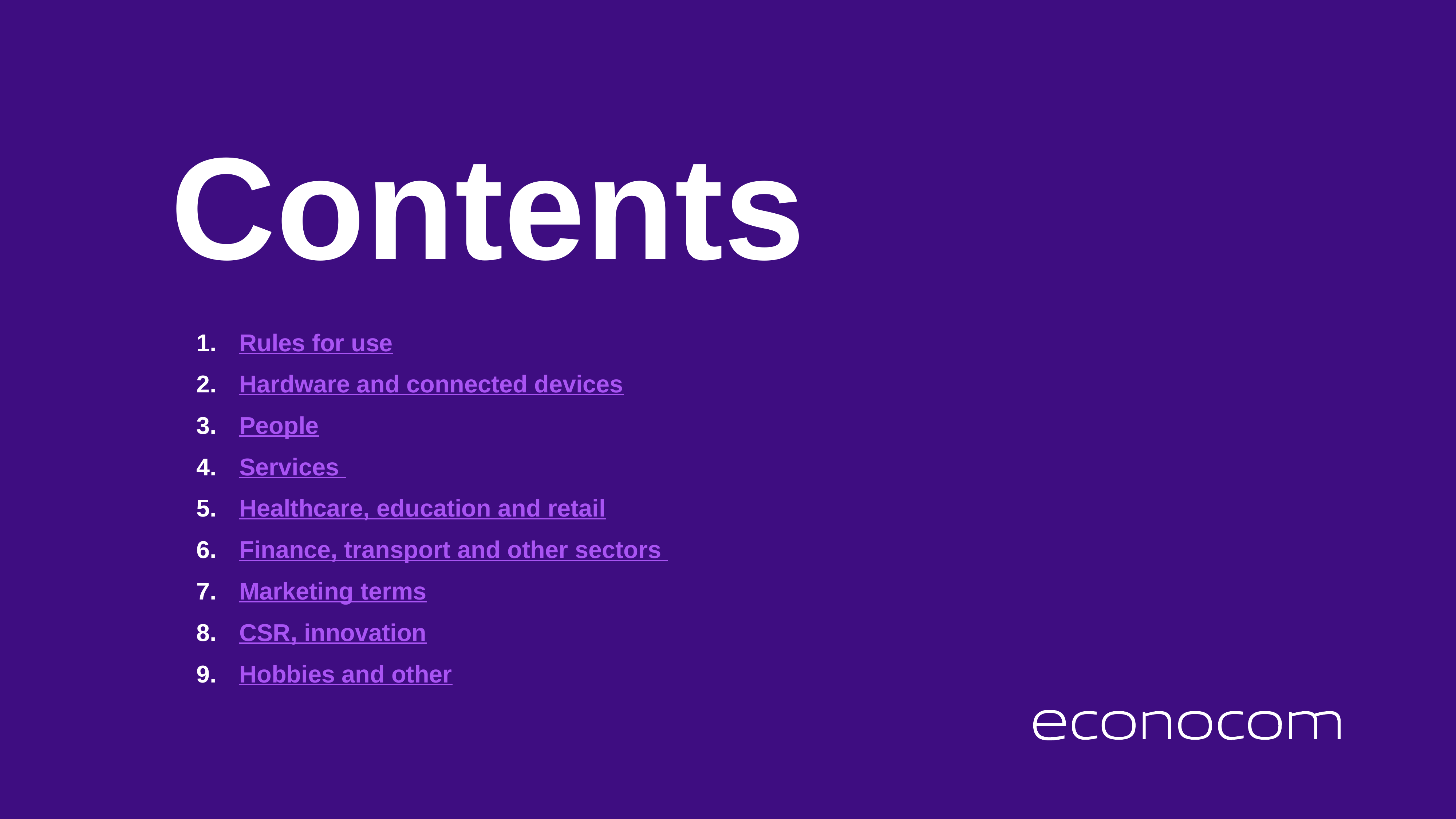

# Contents
Rules for use
Hardware and connected devices
People
Services
Healthcare, education and retail
Finance, transport and other sectors
Marketing terms
CSR, innovation
Hobbies and other